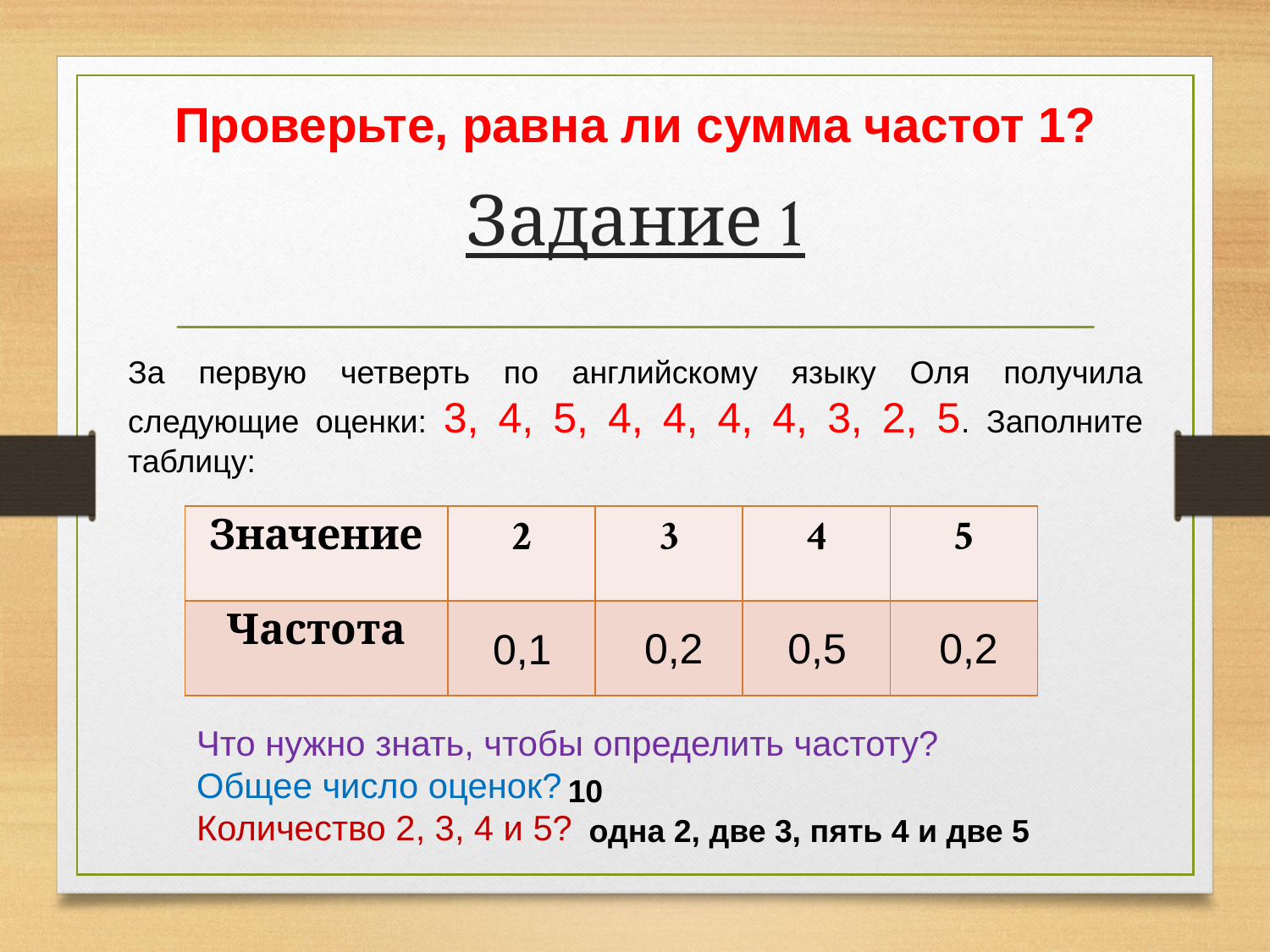

Проверьте, равна ли сумма частот 1?
# Задание 1
За первую четверть по английскому языку Оля получила следующие оценки: 3, 4, 5, 4, 4, 4, 4, 3, 2, 5. Заполните таблицу:
| Значение | 2 | 3 | 4 | 5 |
| --- | --- | --- | --- | --- |
| Частота |  |  |  |  |
0,2
0,5
0,2
0,1
Что нужно знать, чтобы определить частоту?
Общее число оценок?
Количество 2, 3, 4 и 5?
10
одна 2, две 3, пять 4 и две 5